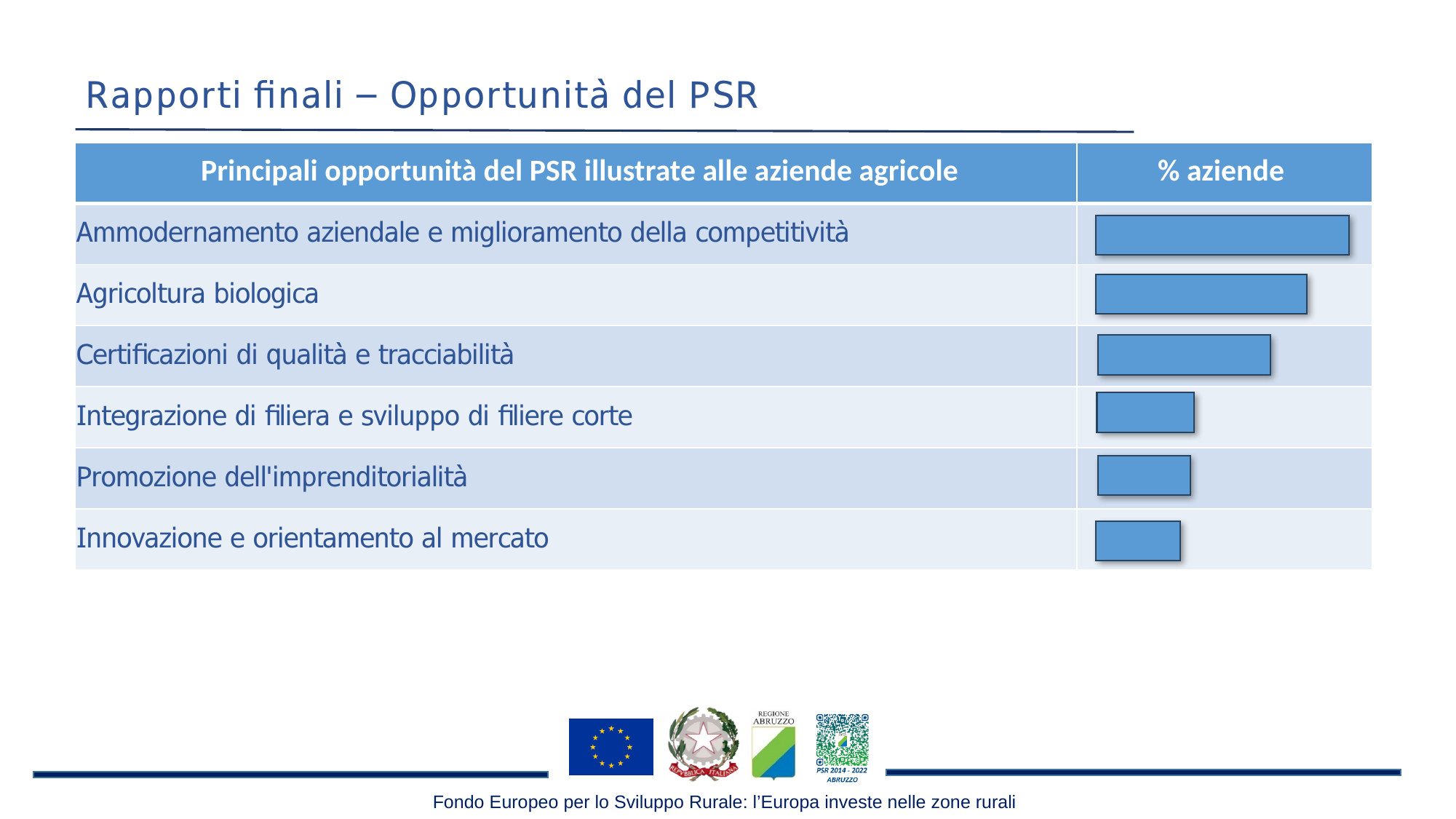

Rapporti finali – Opportunità del PSR
| Principali opportunità del PSR illustrate alle aziende agricole | % aziende |
| --- | --- |
| Ammodernamento aziendale e miglioramento della competitività |  |
| Agricoltura biologica |  |
| Certificazioni di qualità e tracciabilità |  |
| Integrazione di filiera e sviluppo di filiere corte |  |
| Promozione dell'imprenditorialità |  |
| Innovazione e orientamento al mercato |  |